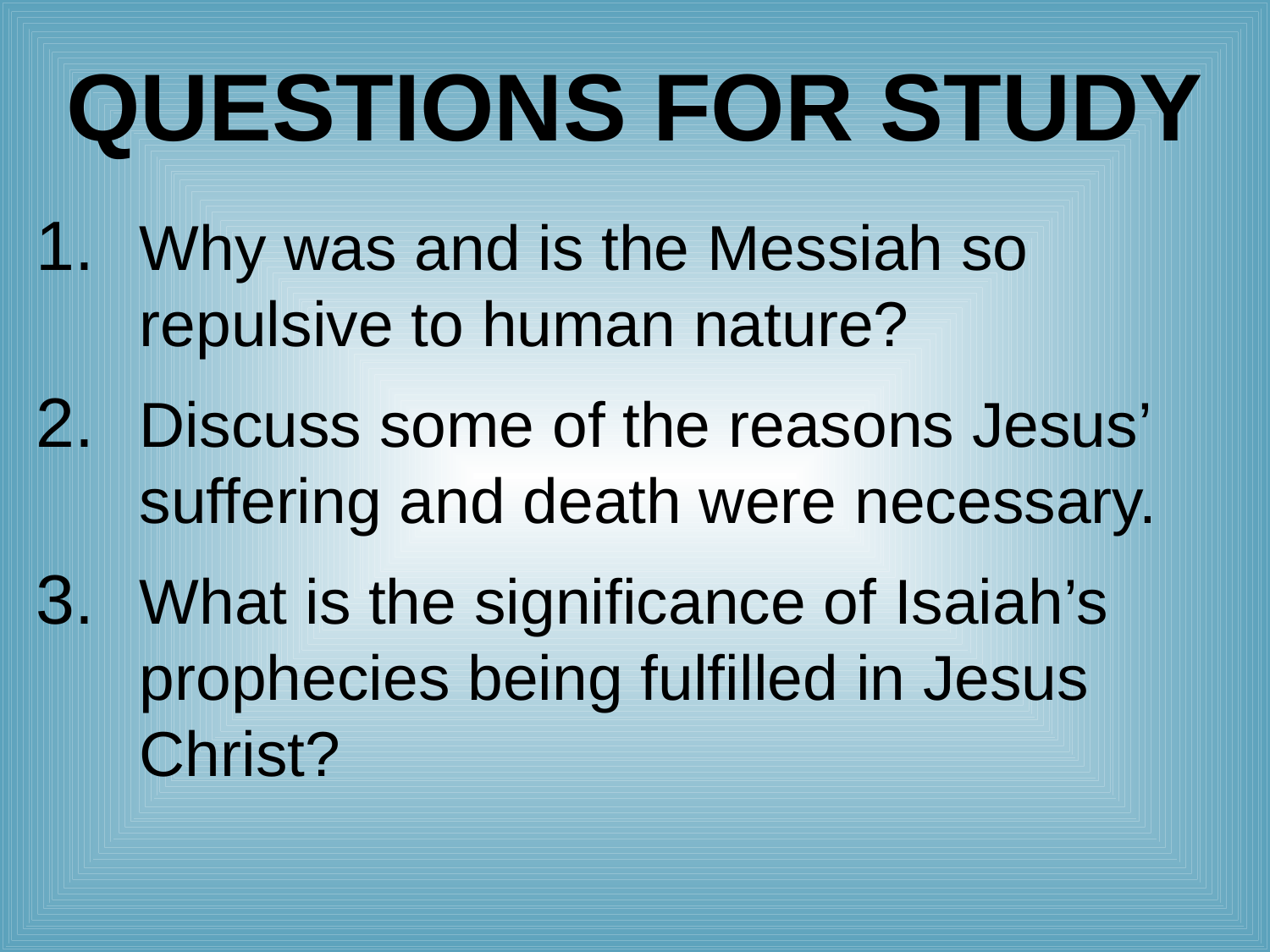

# Questions for Study
Why was and is the Messiah so repulsive to human nature?
Discuss some of the reasons Jesus’ suffering and death were necessary.
What is the significance of Isaiah’s prophecies being fulfilled in Jesus Christ?